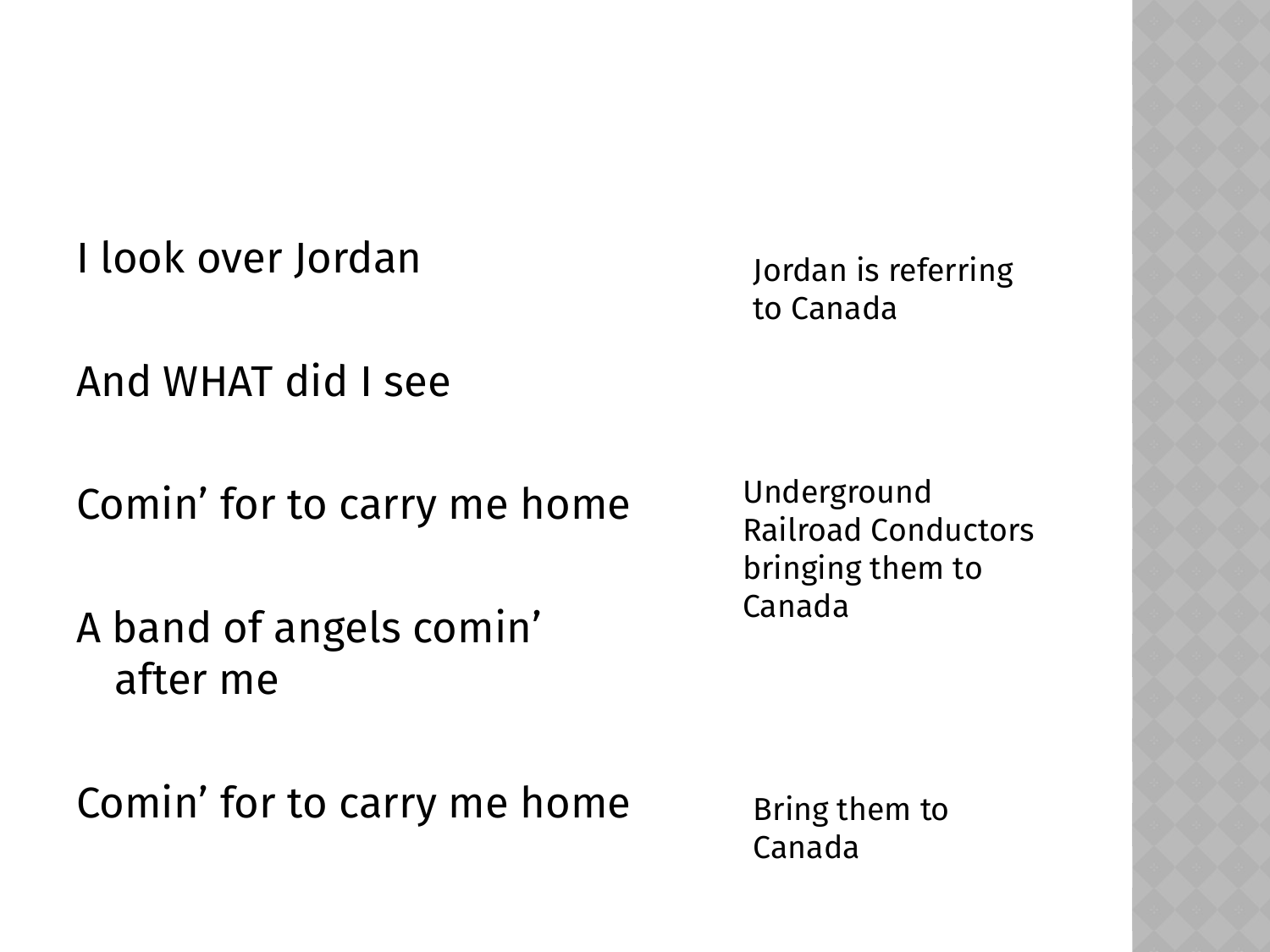

I look over Jordan

And WHAT did I see

Comin’ for to carry me home

A band of angels comin’ after me

Comin’ for to carry me home
Jordan is referring to Canada
Underground Railroad Conductors bringing them to Canada
Bring them to Canada